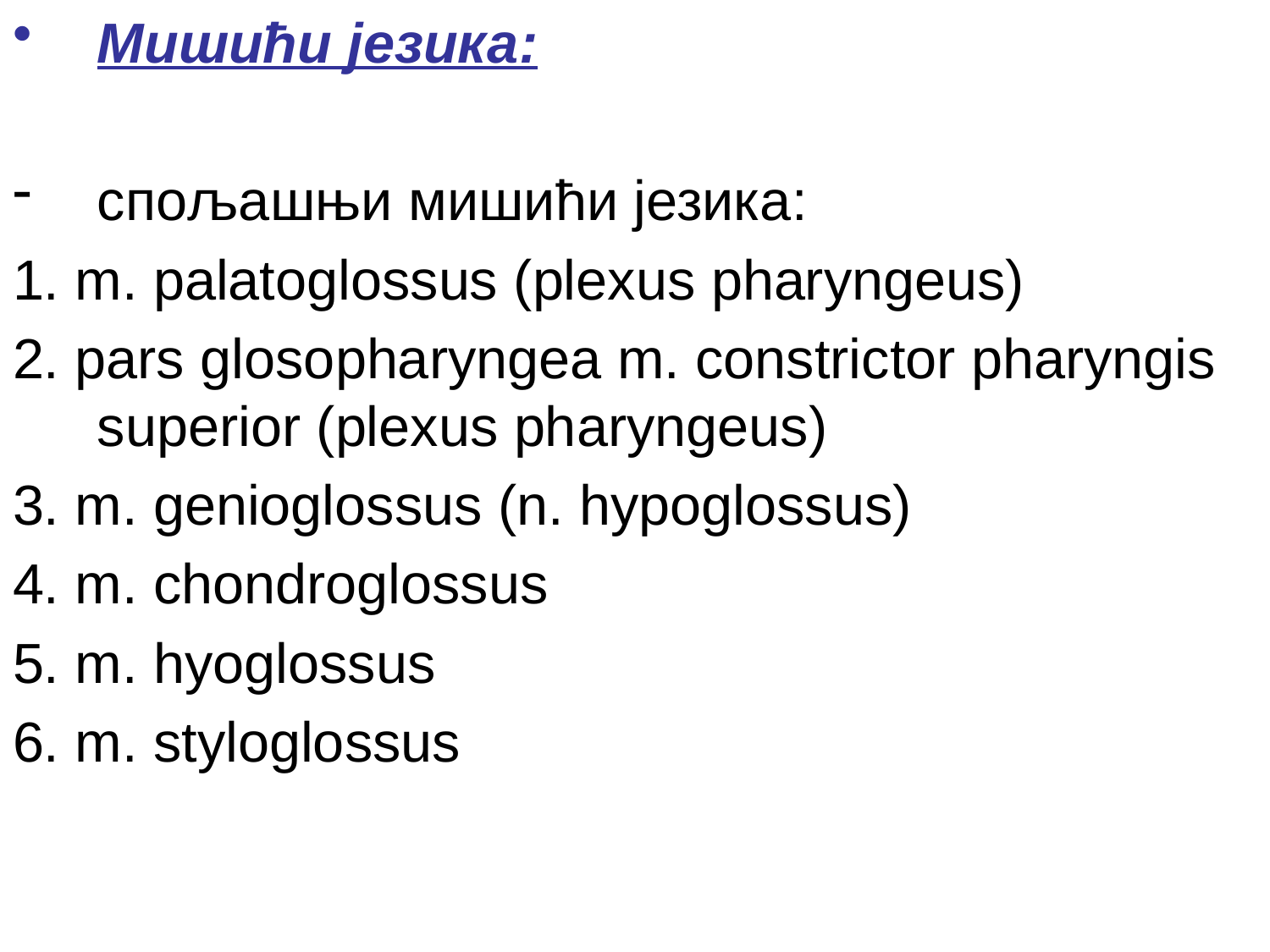

Mишићи језика:

спољашњи мишићи језика:
1. m. palatoglossus (plexus pharyngeus)
2. pars glosopharyngea m. constrictor pharyngis superior (plexus pharyngeus)
3. m. genioglossus (n. hypoglossus)
4. m. chondroglossus
5. m. hyoglossus
6. m. styloglossus